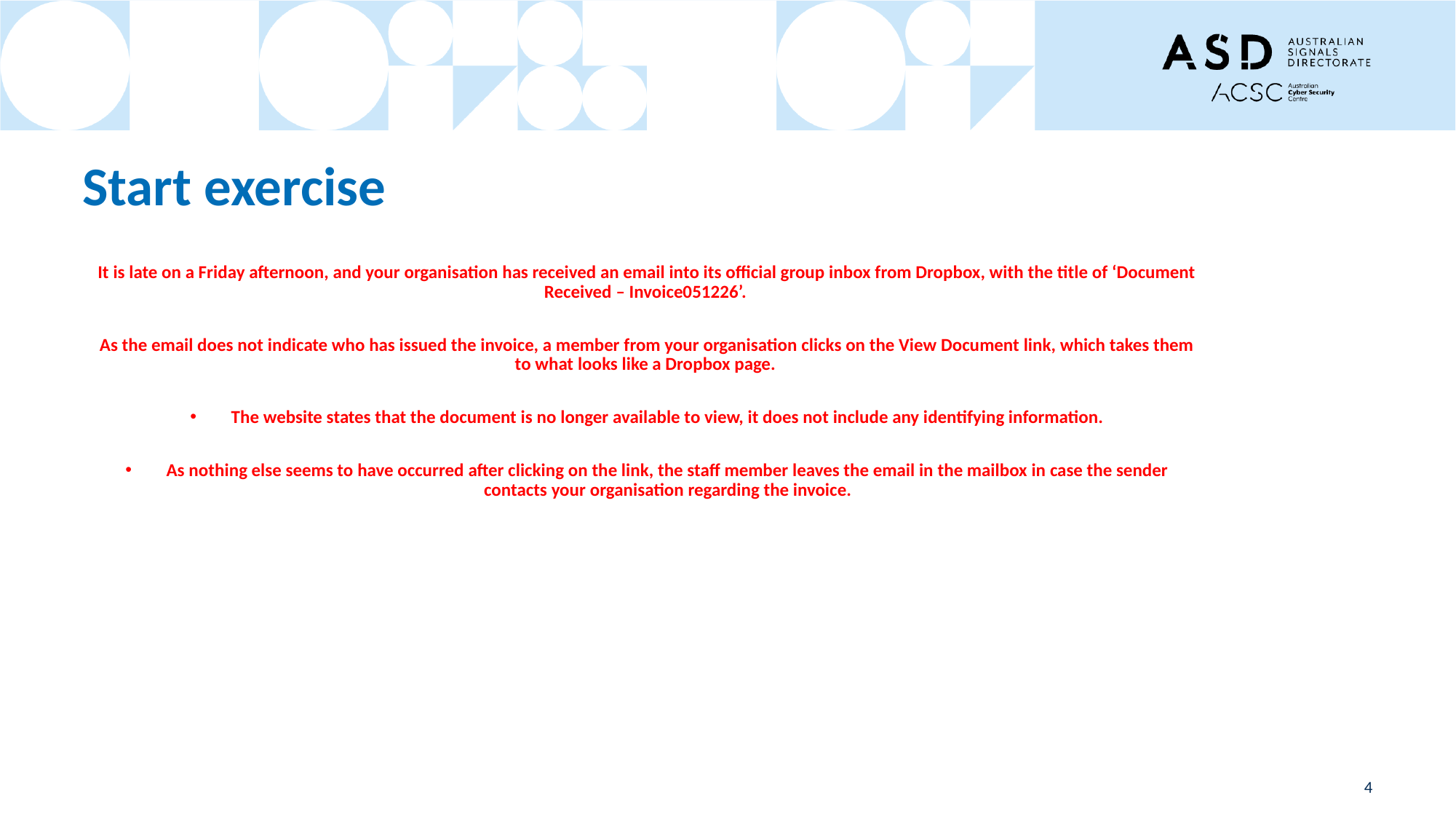

# Start exercise
It is late on a Friday afternoon, and your organisation has received an email into its official group inbox from Dropbox, with the title of ‘Document Received – Invoice051226’.
As the email does not indicate who has issued the invoice, a member from your organisation clicks on the View Document link, which takes them to what looks like a Dropbox page.
The website states that the document is no longer available to view, it does not include any identifying information.
As nothing else seems to have occurred after clicking on the link, the staff member leaves the email in the mailbox in case the sender contacts your organisation regarding the invoice.

4